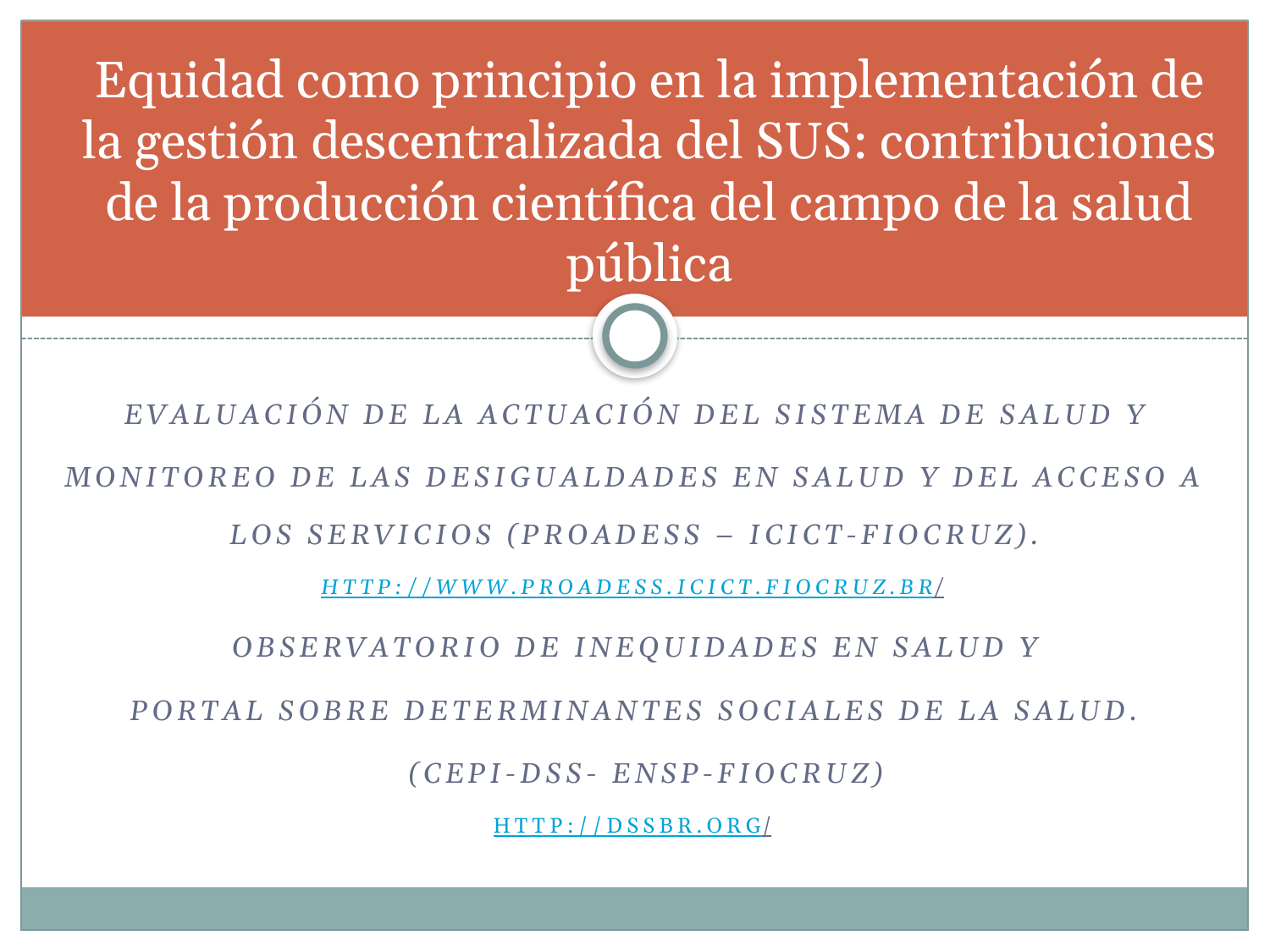

# Equidad como principio en la implementación de la gestión descentralizada del SUS: contribuciones de la producción científica del campo de la salud pública
evaluación de la actuación del sistema de salud y
monitoreo de las desigualdades en salud y del acceso a los servicios (PROAdess – ICICT-FIOCRUZ).
http://www.proadess.icict.fiocruz.br/
Observatorio de inequidades en salud y
Portal sobre determinantes sociales de la salud.
  (cepi-dss- ENSP-FIOCRUZ)
http://dssbr.org/